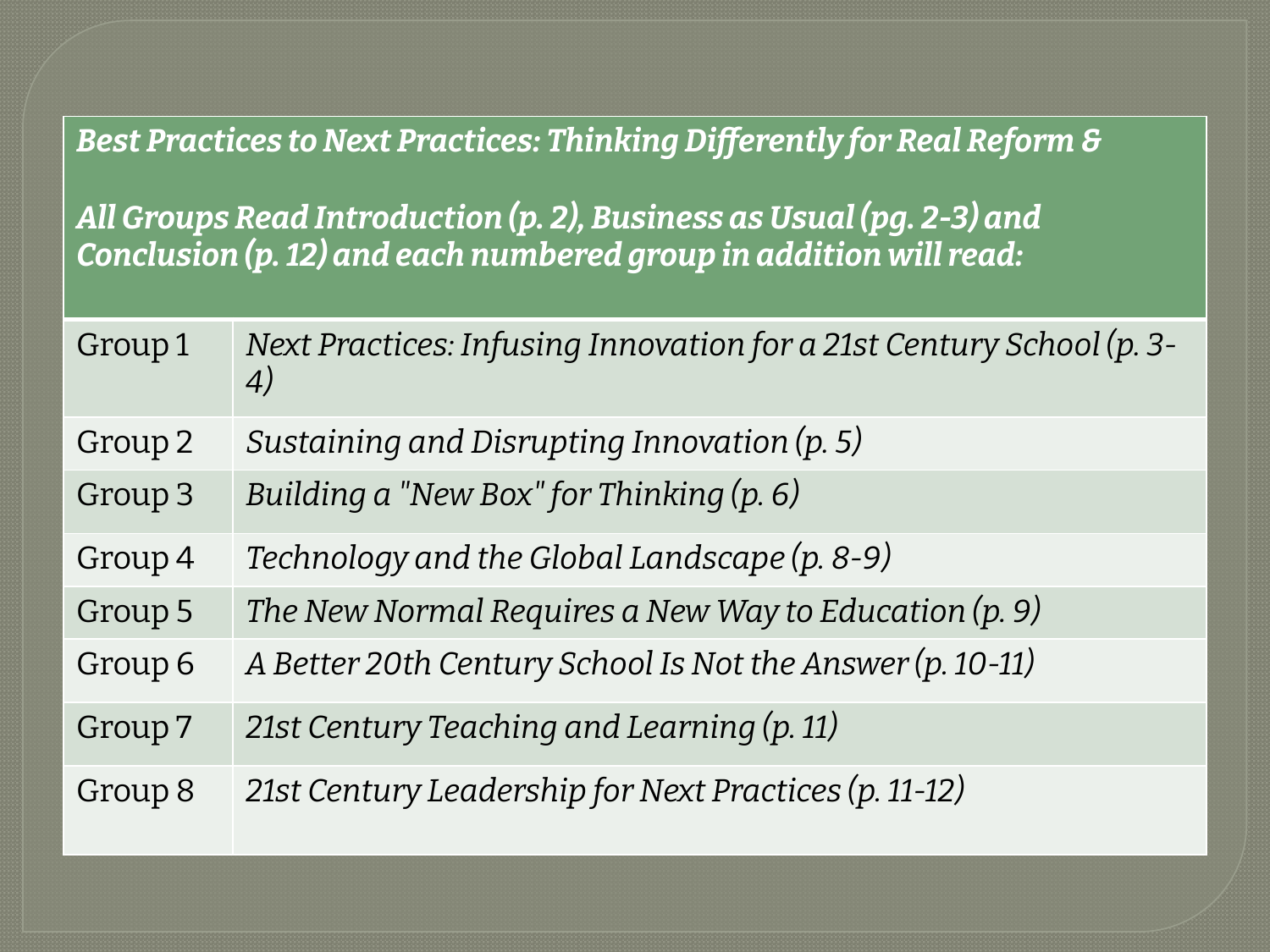

| Best Practices to Next Practices: Thinking Differently for Real Reform & All Groups Read Introduction (p. 2), Business as Usual (pg. 2-3) and Conclusion (p. 12) and each numbered group in addition will read: |  |
| --- | --- |
| Group 1 | Next Practices: Infusing Innovation for a 21st Century School (p. 3-4) |
| Group 2 | Sustaining and Disrupting Innovation (p. 5) |
| Group 3 | Building a "New Box" for Thinking (p. 6) |
| Group 4 | Technology and the Global Landscape (p. 8-9) |
| Group 5 | The New Normal Requires a New Way to Education (p. 9) |
| Group 6 | A Better 20th Century School Is Not the Answer (p. 10-11) |
| Group 7 | 21st Century Teaching and Learning (p. 11) |
| Group 8 | 21st Century Leadership for Next Practices (p. 11-12) |